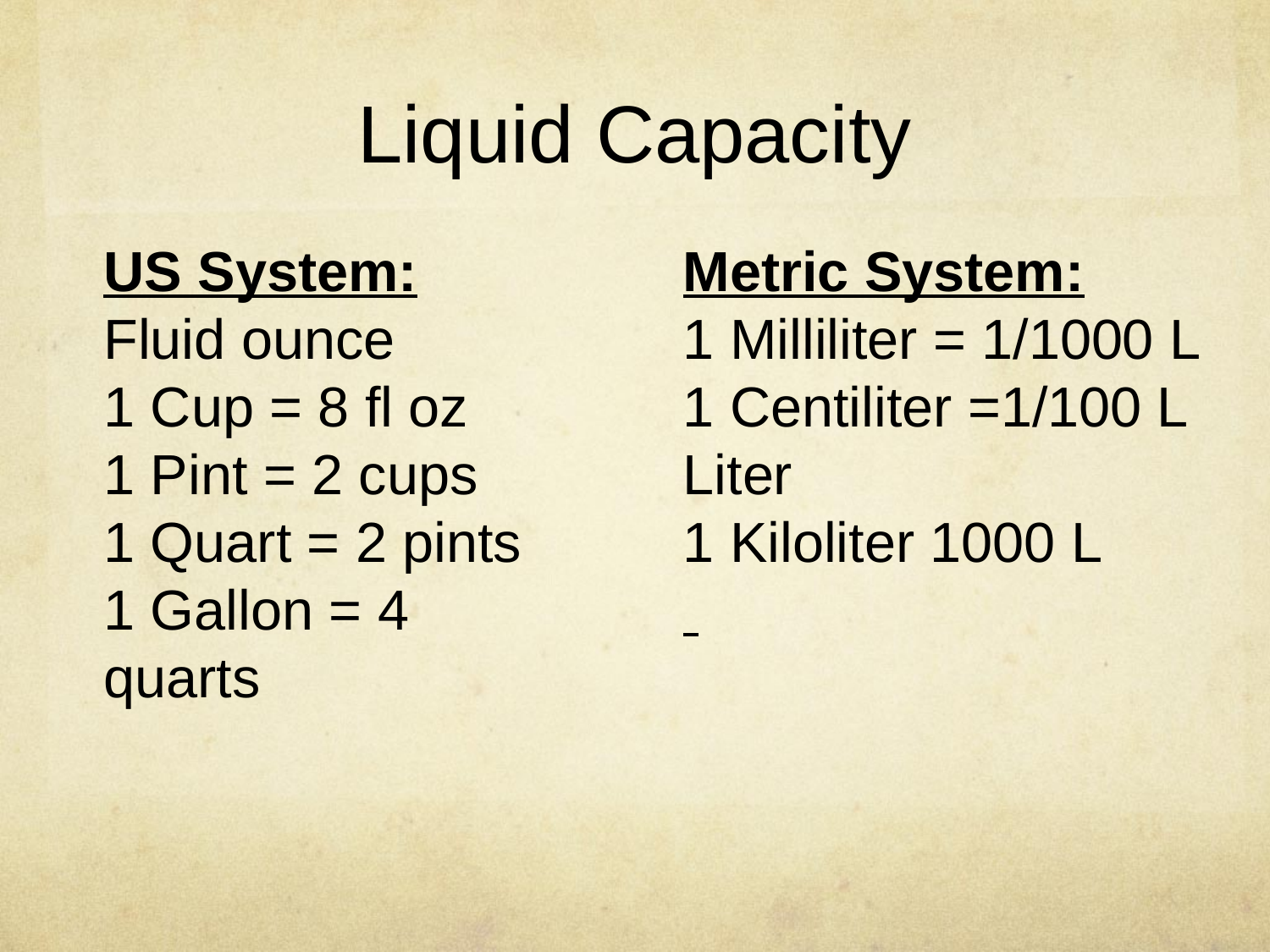

# Liquid Capacity
US System:
Fluid ounce
1 Cup = 8 fl oz
1 Pint = 2 cups
1 Quart = 2 pints
1 Gallon = 4 quarts
Metric System:
1 Milliliter = 1/1000 L
1 Centiliter =1/100 L
Liter
1 Kiloliter 1000 L